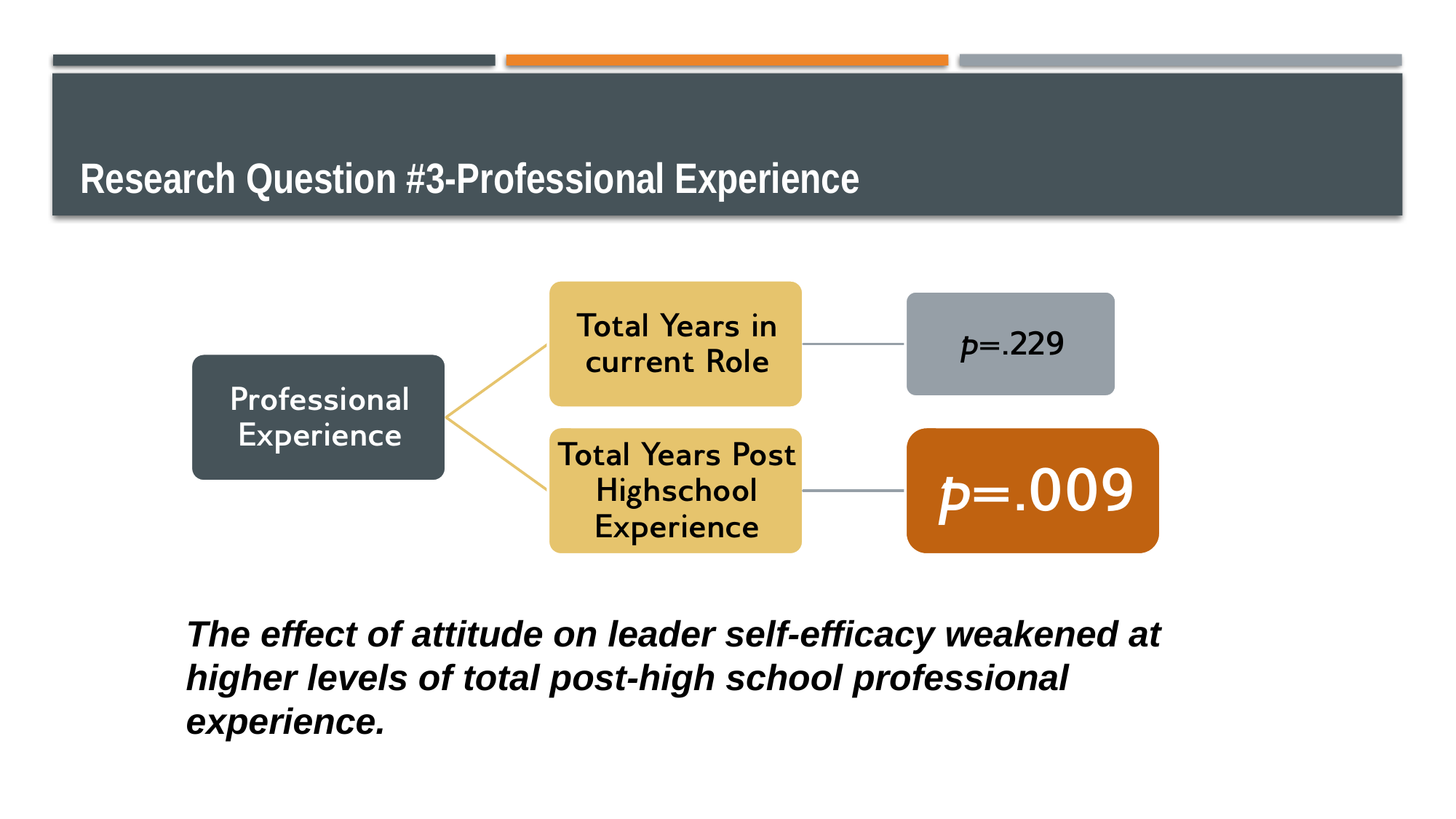

# Research Question #3-Professional Experience
Professional Experience

Total Years in current Role

p=.229

Total Years Post Highschool Experience

p=.009

The effect of attitude on leader self-efficacy weakened at higher levels of total post-high school professional experience.